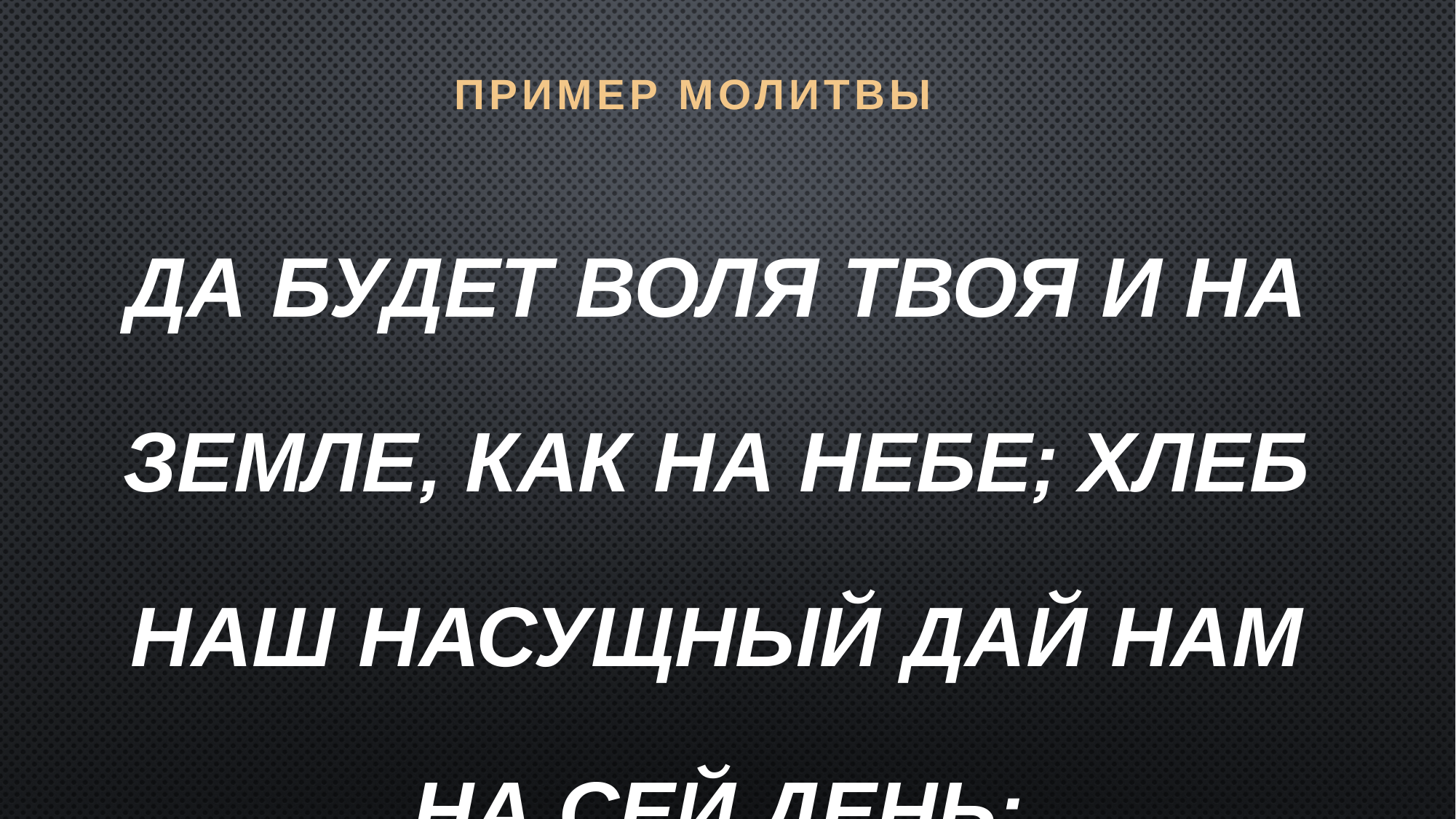

ПРИМЕР МОЛИТВЫ
да будет воля Твоя и на земле, как на небе; хлеб наш насущный дай нам на сей день;